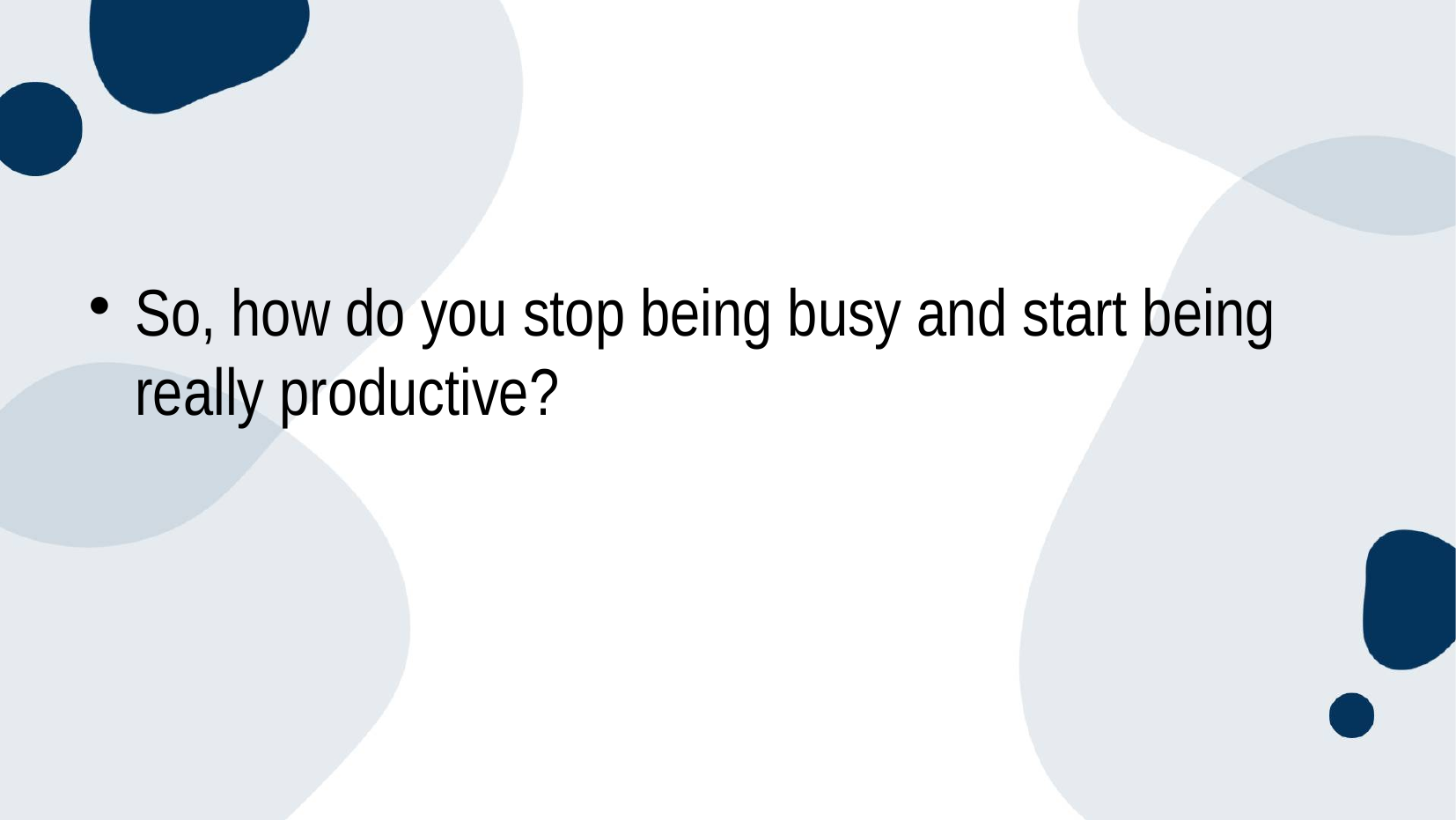

So, how do you stop being busy and start being really productive?